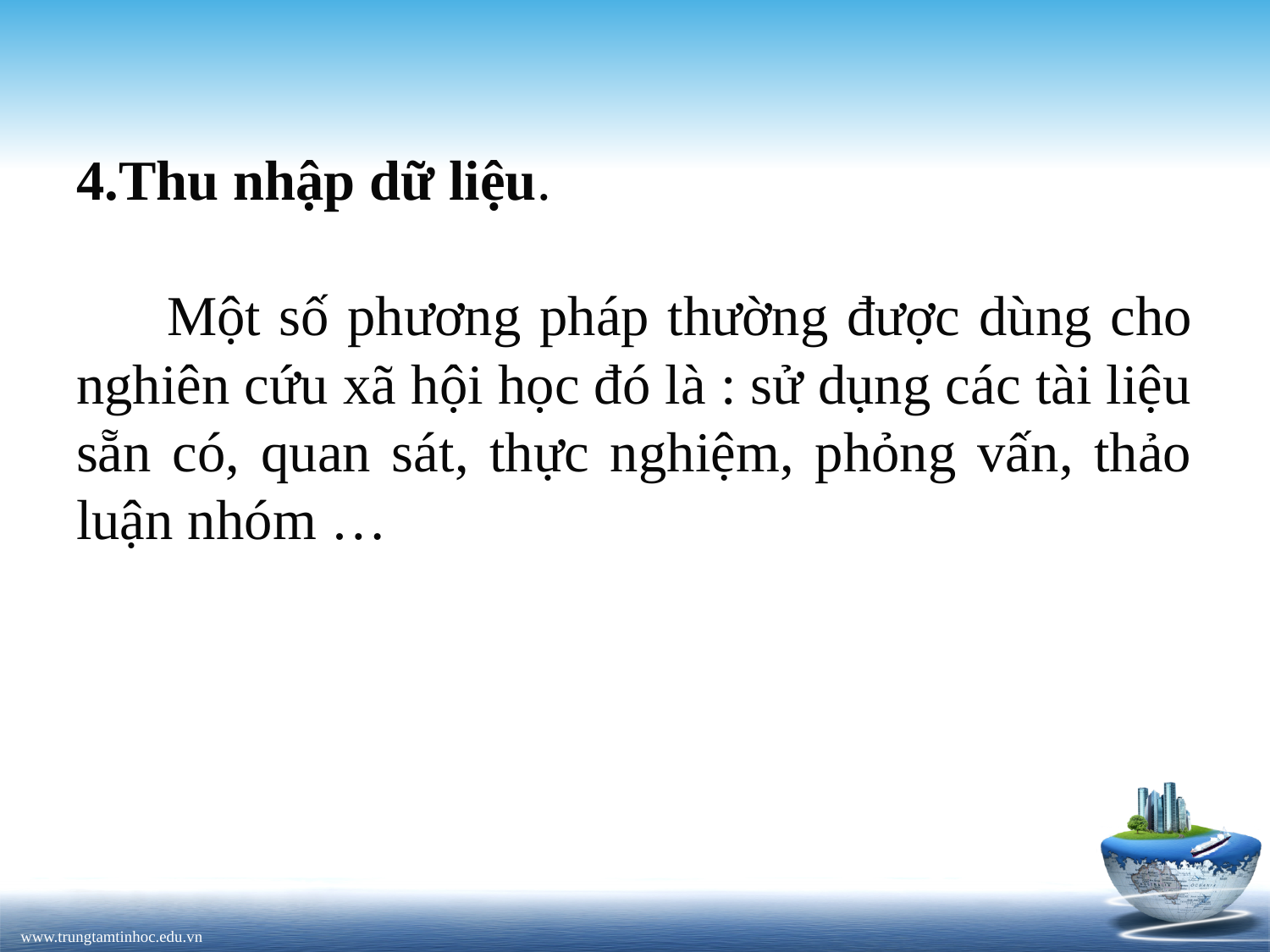

4.Thu nhập dữ liệu.

     Một số phương pháp thường được dùng cho nghiên cứu xã hội học đó là : sử dụng các tài liệu sẵn có, quan sát, thực nghiệm, phỏng vấn, thảo luận nhóm …